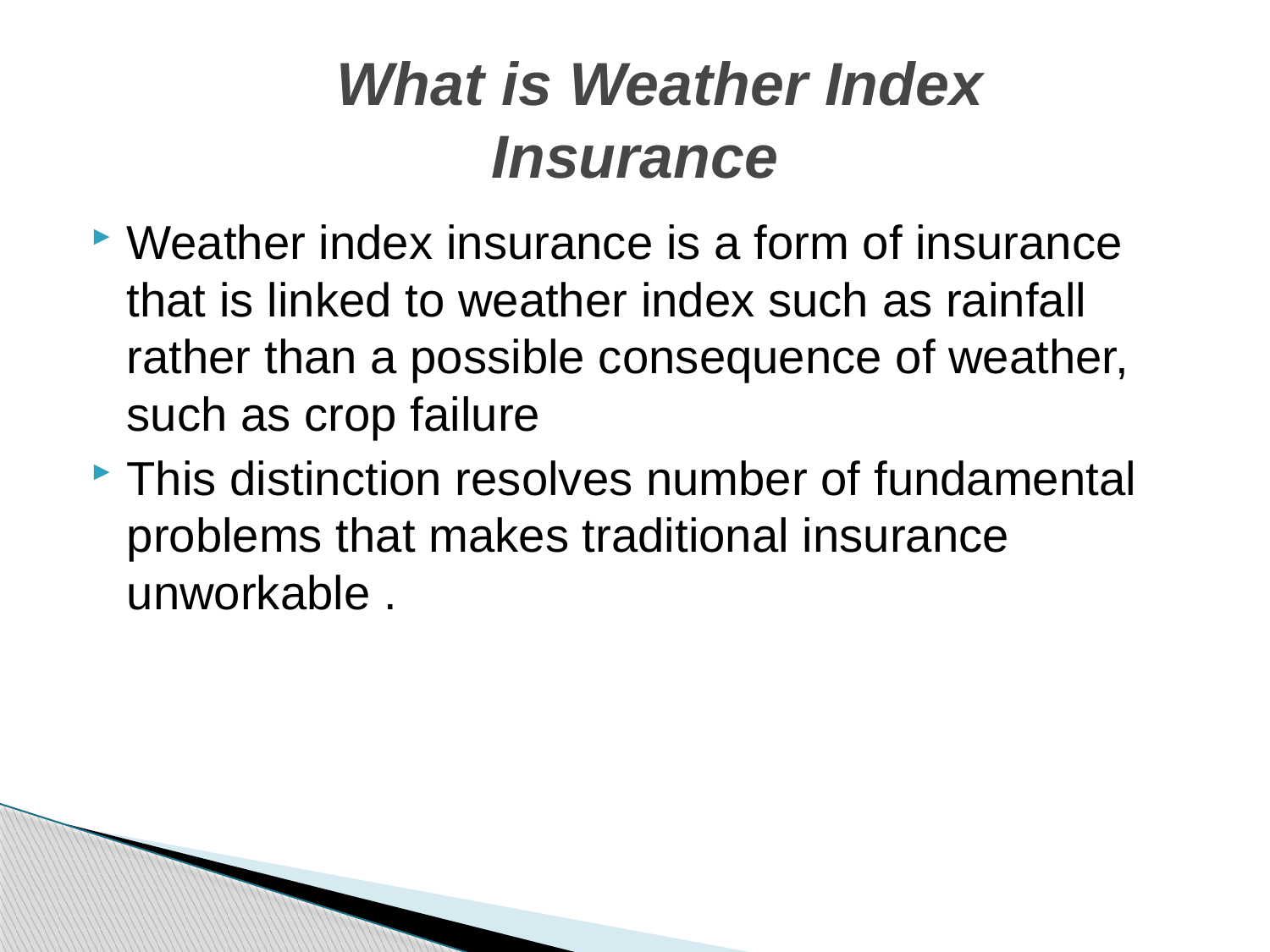

# What is Weather Index     Insurance
Weather index insurance is a form of insurance that is linked to weather index such as rainfall rather than a possible consequence of weather, such as crop failure
This distinction resolves number of fundamental problems that makes traditional insurance unworkable .